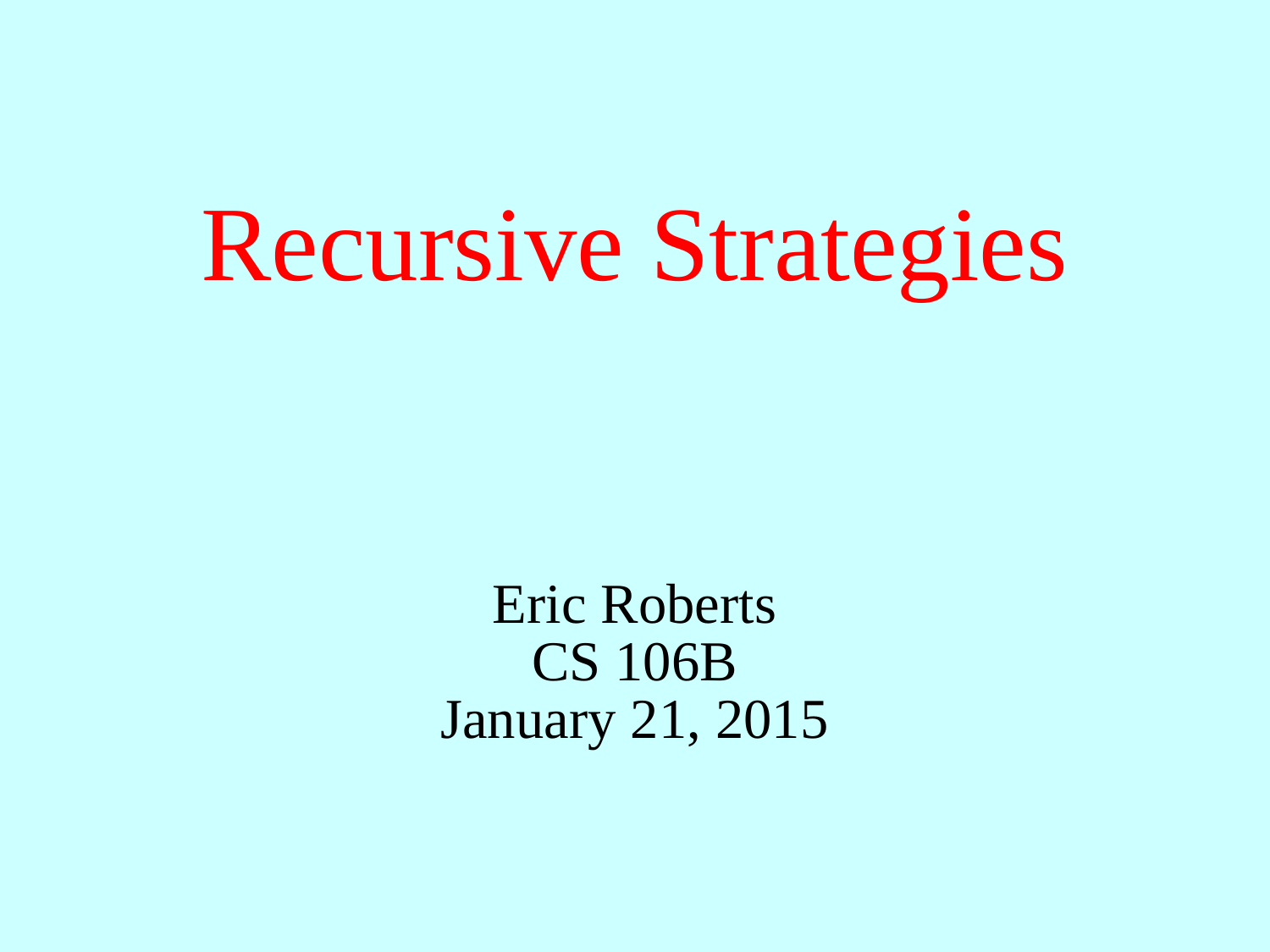

# Recursive Strategies
Eric Roberts
CS 106B
January 21, 2015